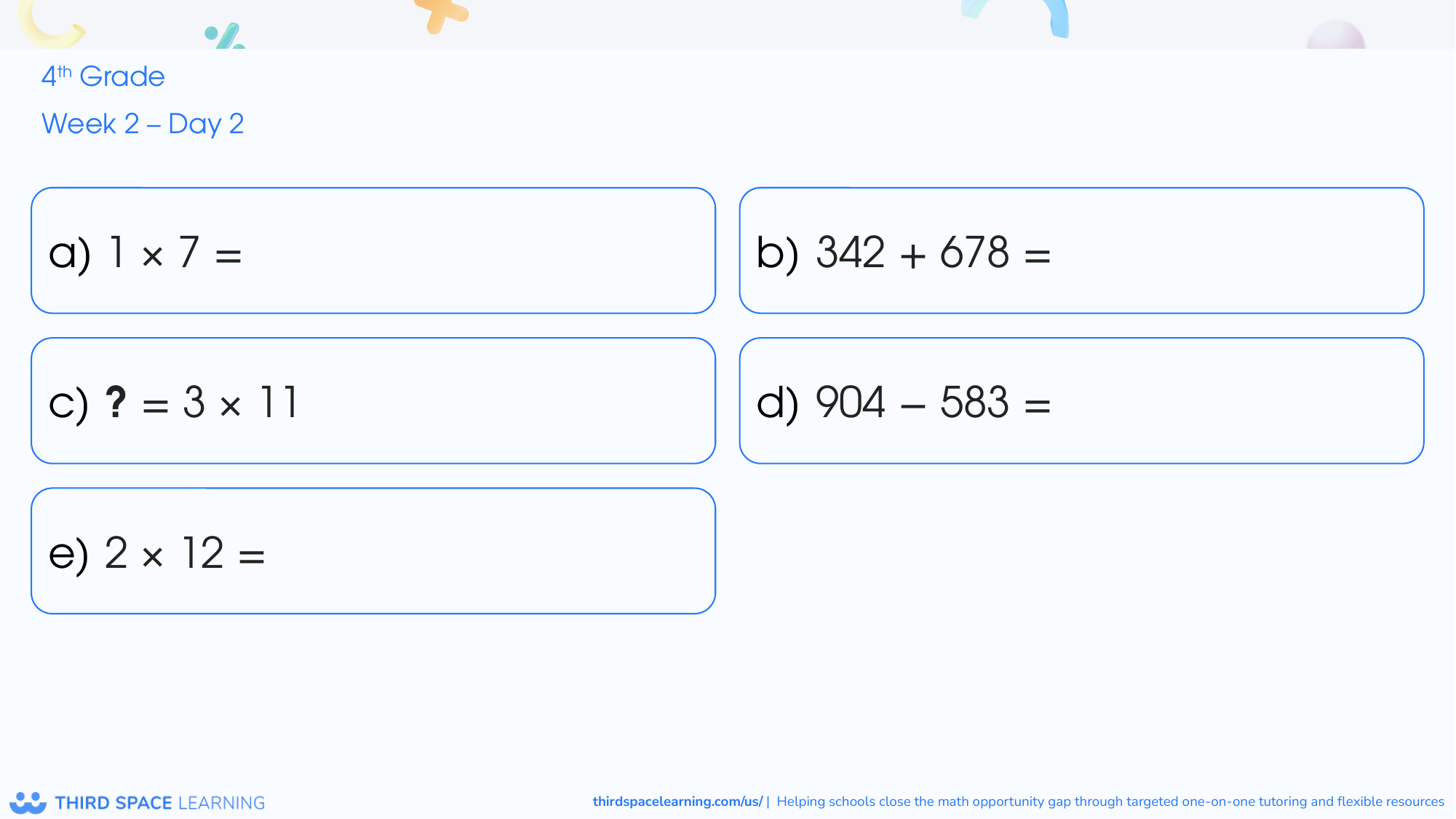

4th Grade
Week 2 – Day 2
1 × 7 =
342 + 678 =
? = 3 × 11
904 − 583 =
2 × 12 =